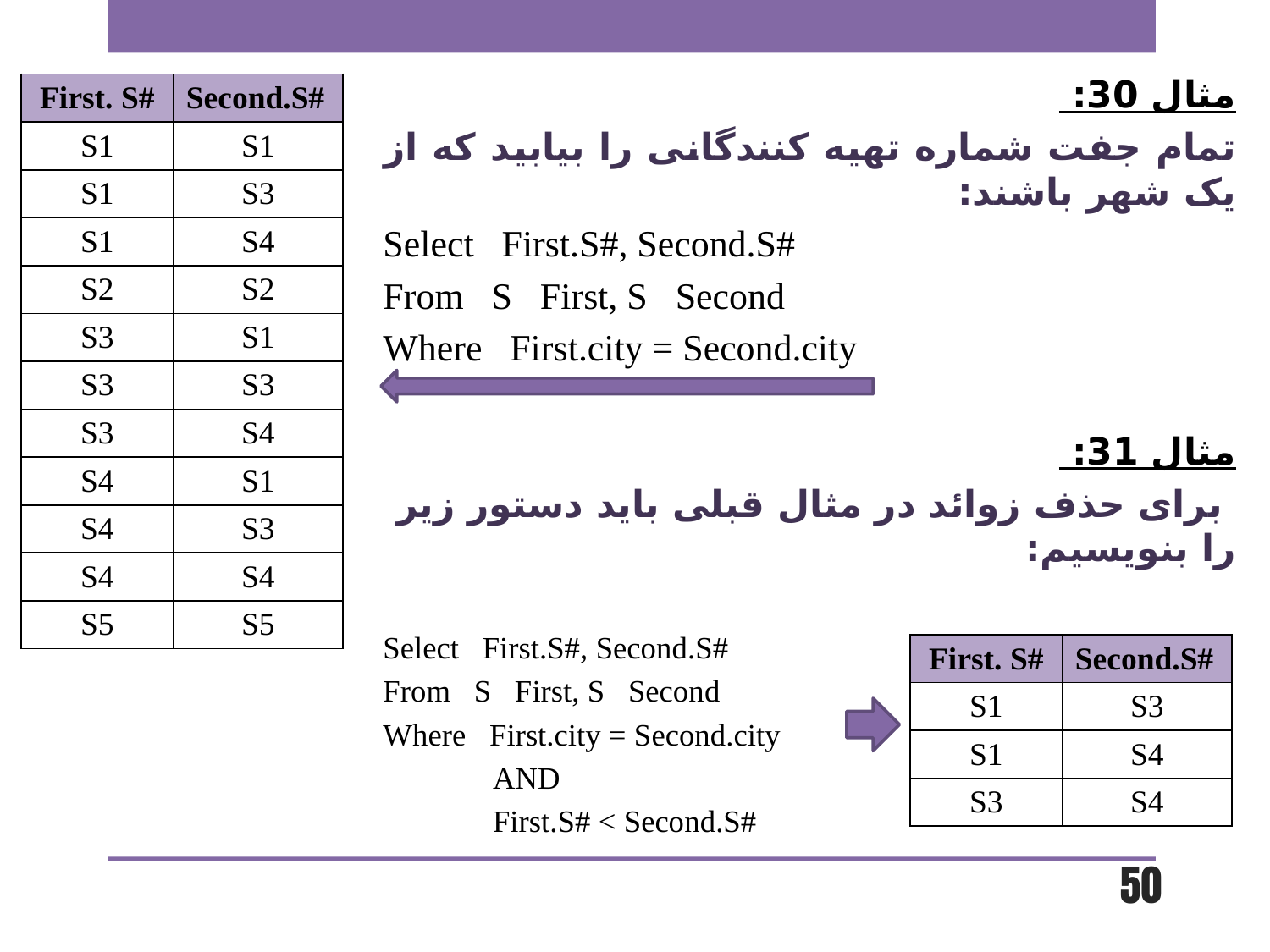

مثال 30:
تمام جفت شماره تهیه کنندگانی را بیابید که از یک شهر باشند:
Select   First.S#, Second.S#
From   S   First, S   Second
Where   First.city = Second.city

مثال 31:
 برای حذف زوائد در مثال قبلی باید دستور زیر را بنویسیم:

Select   First.S#, Second.S#
From   S   First, S   Second
Where   First.city = Second.city
              AND
              First.S# < Second.S#
| First. S# | Second.S# |
| --- | --- |
| S1 | S1 |
| S1 | S3 |
| S1 | S4 |
| S2 | S2 |
| S3 | S1 |
| S3 | S3 |
| S3 | S4 |
| S4 | S1 |
| S4 | S3 |
| S4 | S4 |
| S5 | S5 |

| First. S# | Second.S# |
| --- | --- |
| S1 | S3 |
| S1 | S4 |
| S3 | S4 |

50